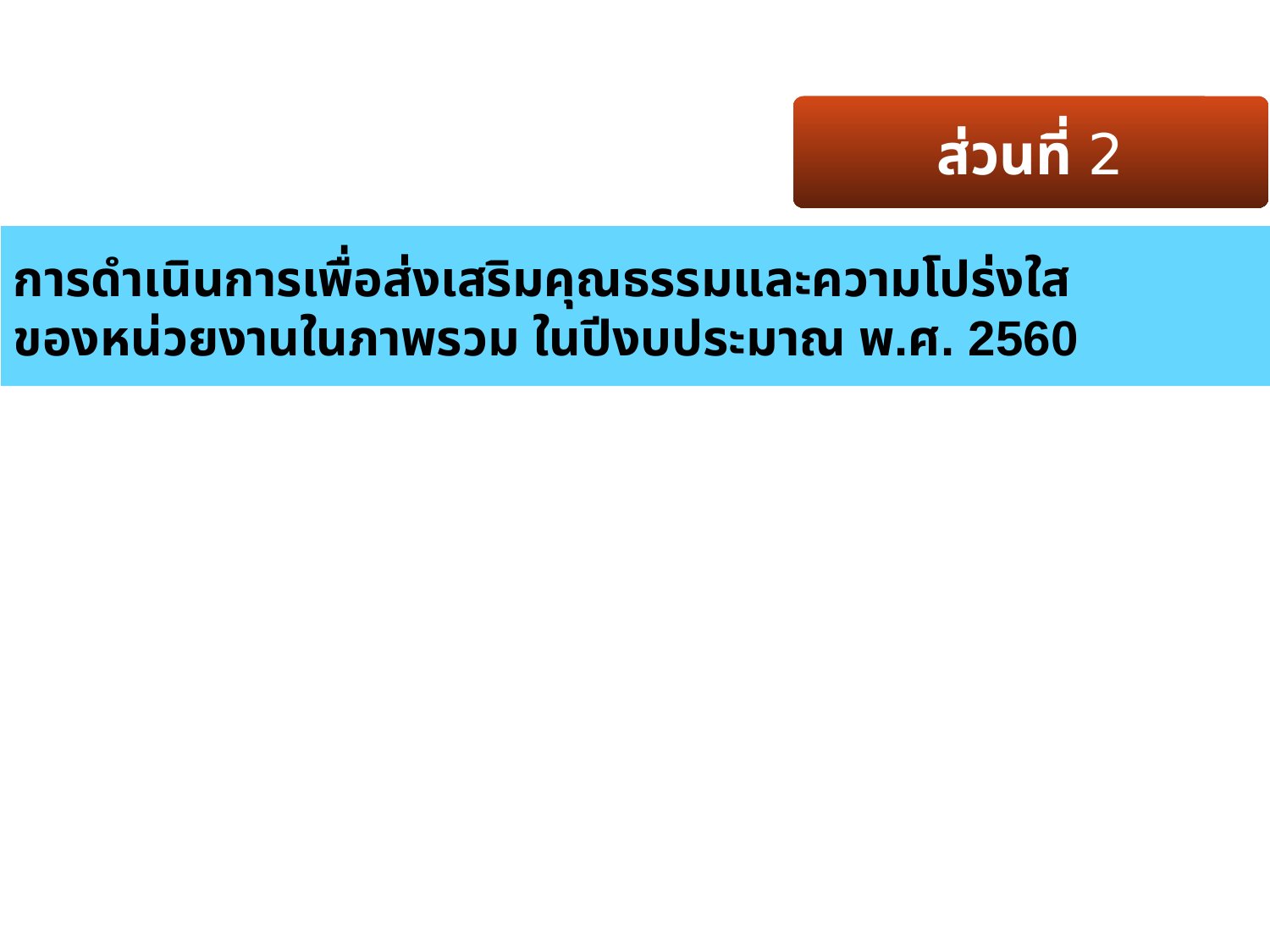

ส่วนที่ 2
การดำเนินการเพื่อส่งเสริมคุณธรรมและความโปร่งใส
ของหน่วยงานในภาพรวม ในปีงบประมาณ พ.ศ. 2560